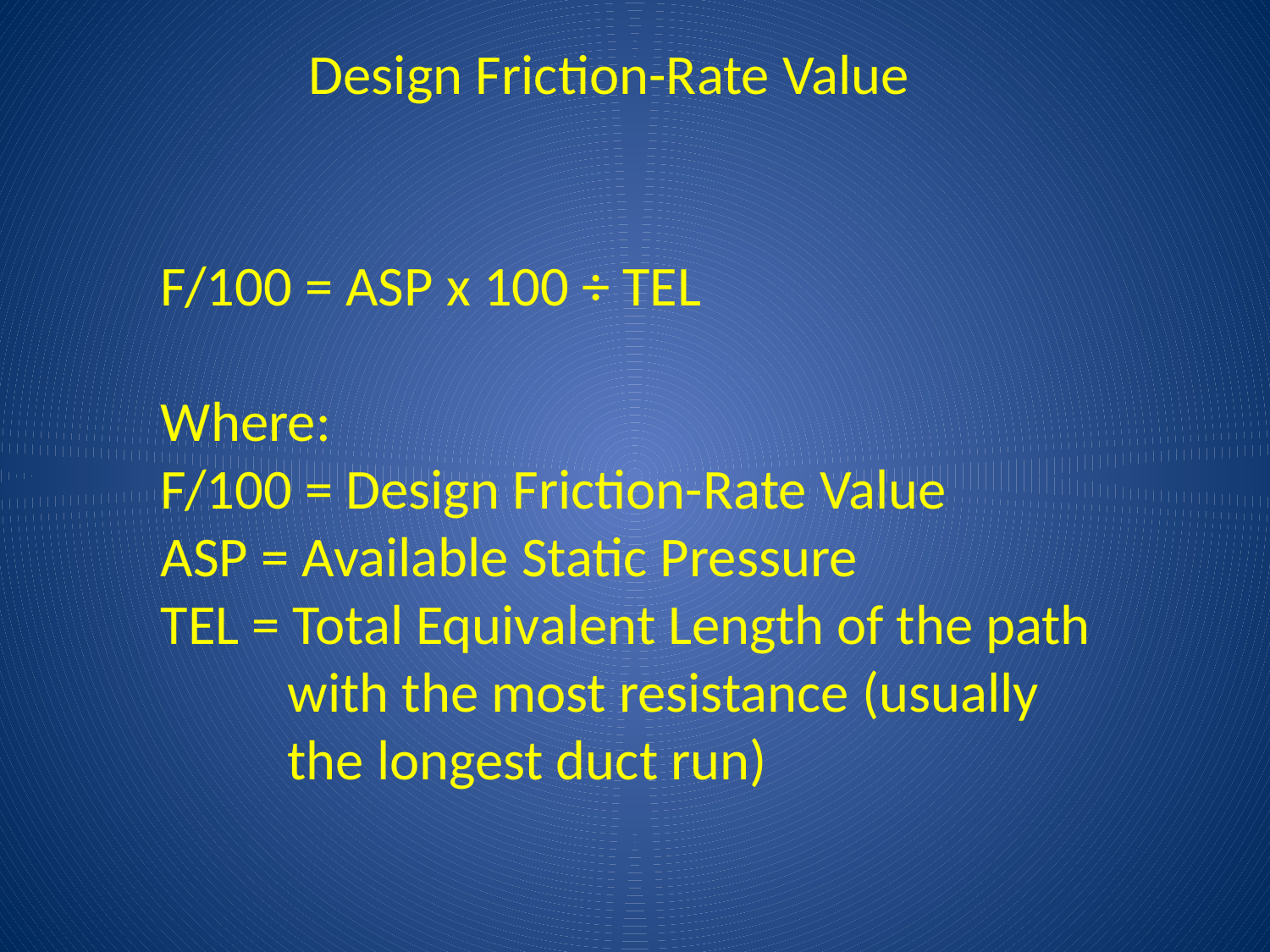

Design Friction-Rate Value
F/100 = ASP x 100 ÷ TEL

Where:
F/100 = Design Friction-Rate Value
ASP = Available Static Pressure
TEL = Total Equivalent Length of the path 	with the most resistance (usually 	the longest duct run)